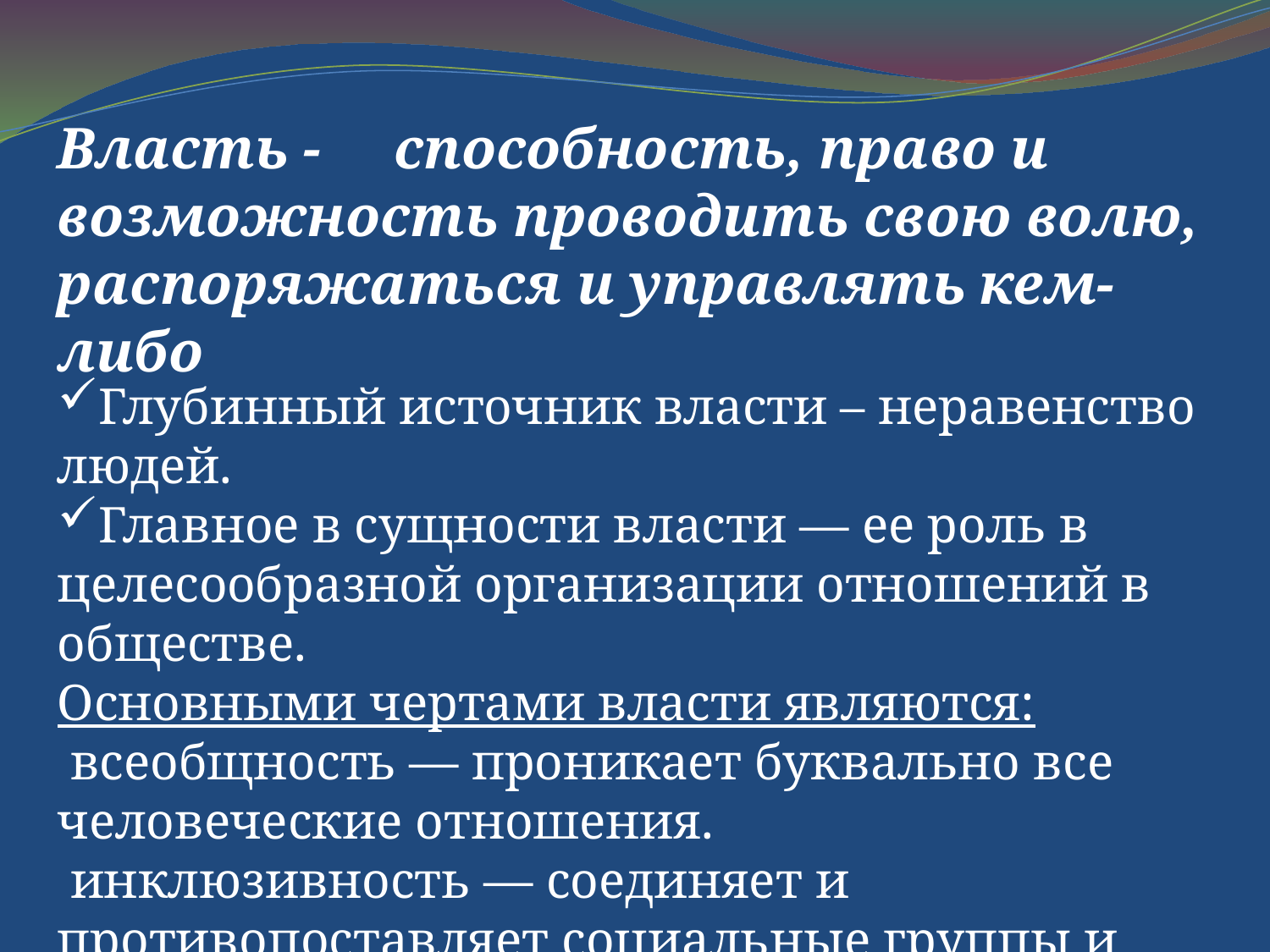

Власть -     способность, право и возможность проводить свою волю, распоряжаться и управлять кем-либо

Глубинный источник власти – неравенство людей.
Главное в сущности власти — ее роль в целесообразной организации отношений в обществе.
Основными чертами власти являются:
 всеобщность — проникает буквально все человеческие отношения.
 инклюзивность — соединяет и противопоставляет социальные группы и отдельных индивидов.